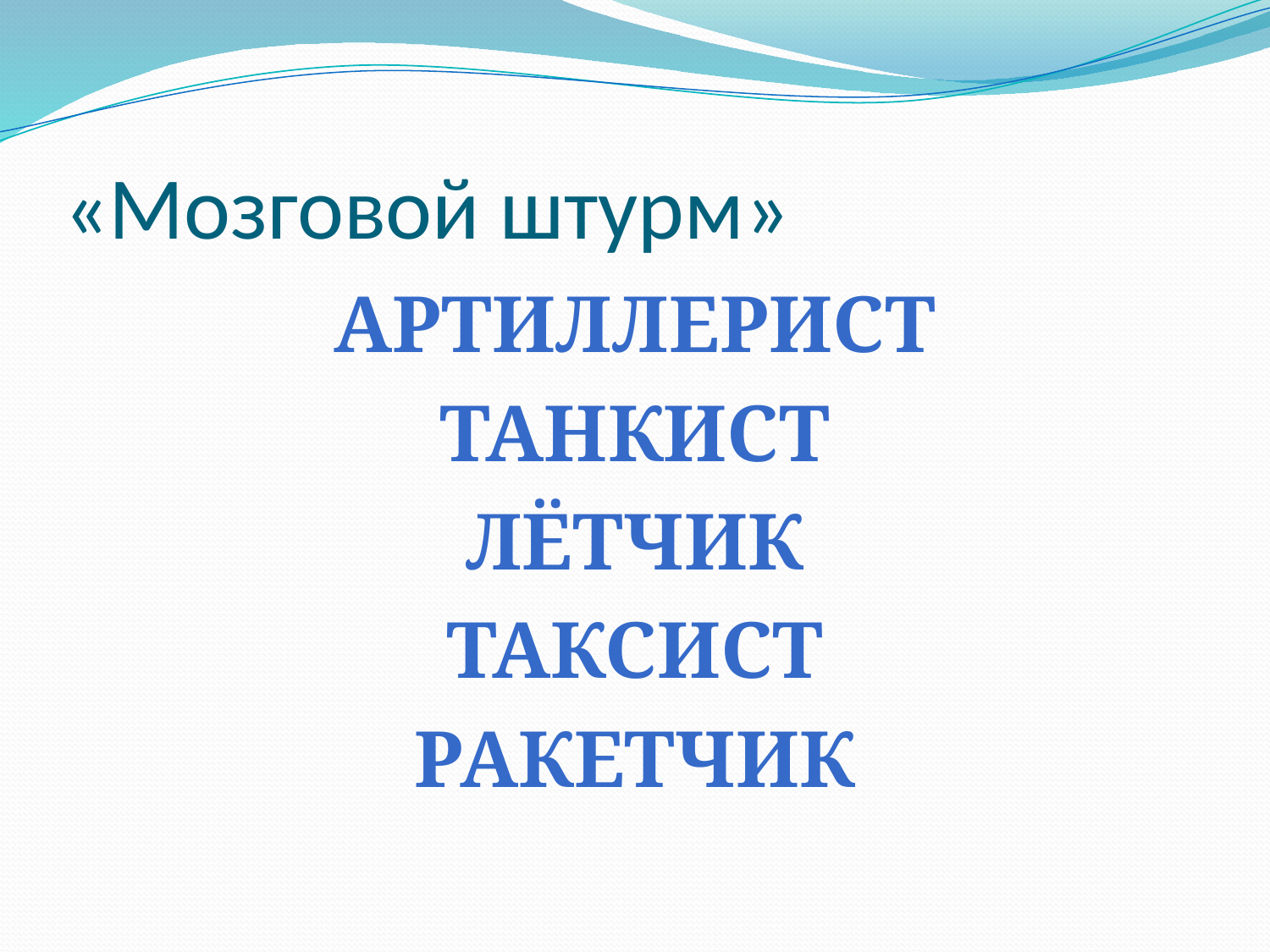

# «Мозговой штурм»
Артиллерист
Танкист
Лётчик
Таксист
Ракетчик